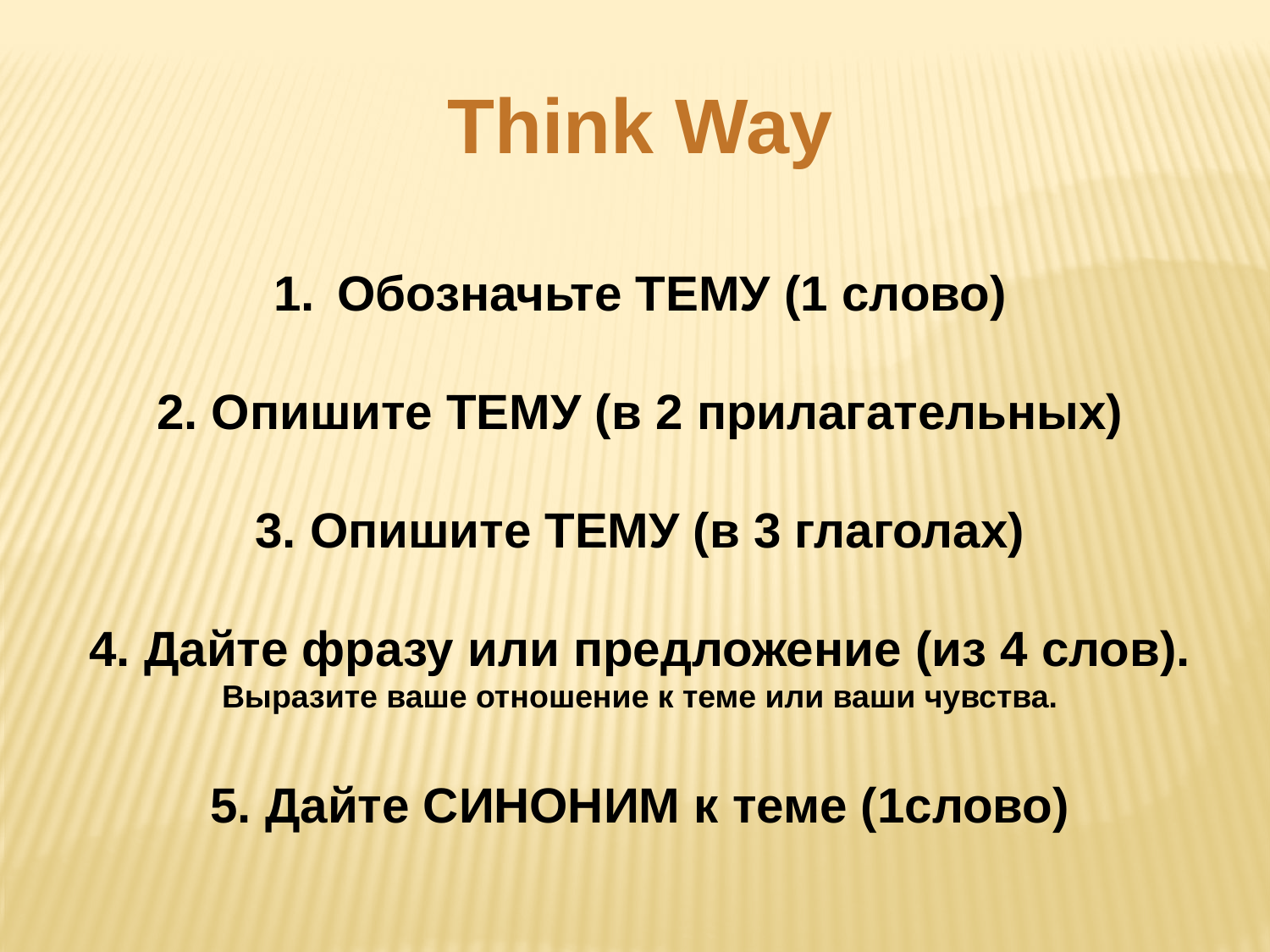

Think Way

Обозначьте ТЕМУ (1 слово)

2. Опишите ТЕМУ (в 2 прилагательных)

3. Опишите ТЕМУ (в 3 глаголах)

4. Дайте фразу или предложение (из 4 слов).
Выразите ваше отношение к теме или ваши чувства.

5. Дайте СИНОНИМ к теме (1слово)